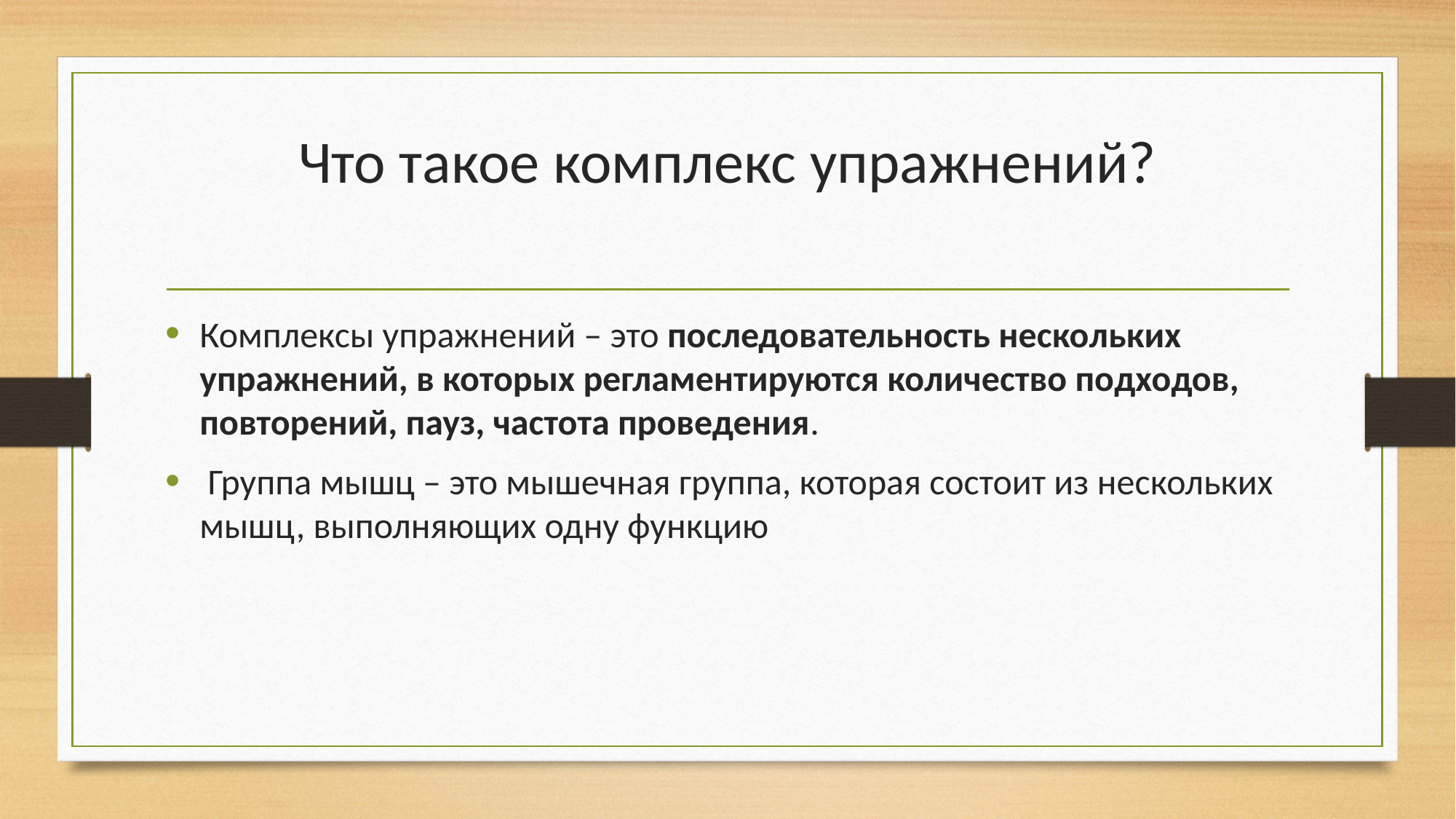

# Что такое комплекс упражнений?
Комплексы упражнений – это последовательность нескольких упражнений, в которых регламентируются количество подходов, повторений, пауз, частота проведения.
 Группа мышц – это мышечная группа, которая состоит из нескольких мышц, выполняющих одну функцию